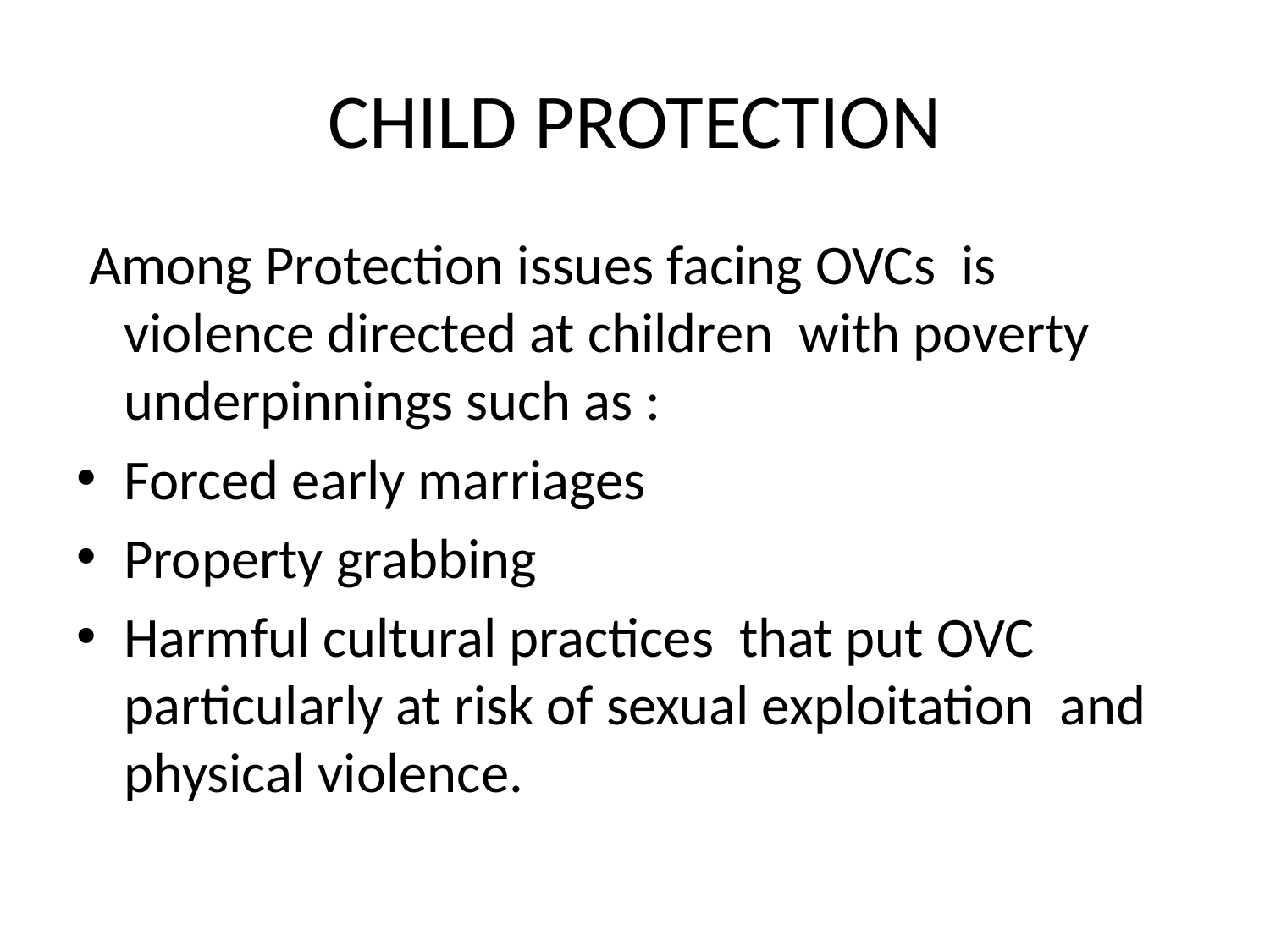

# CHILD PROTECTION
 Among Protection issues facing OVCs  is violence directed at children  with poverty underpinnings such as :
Forced early marriages
Property grabbing
Harmful cultural practices  that put OVC particularly at risk of sexual exploitation  and physical violence.